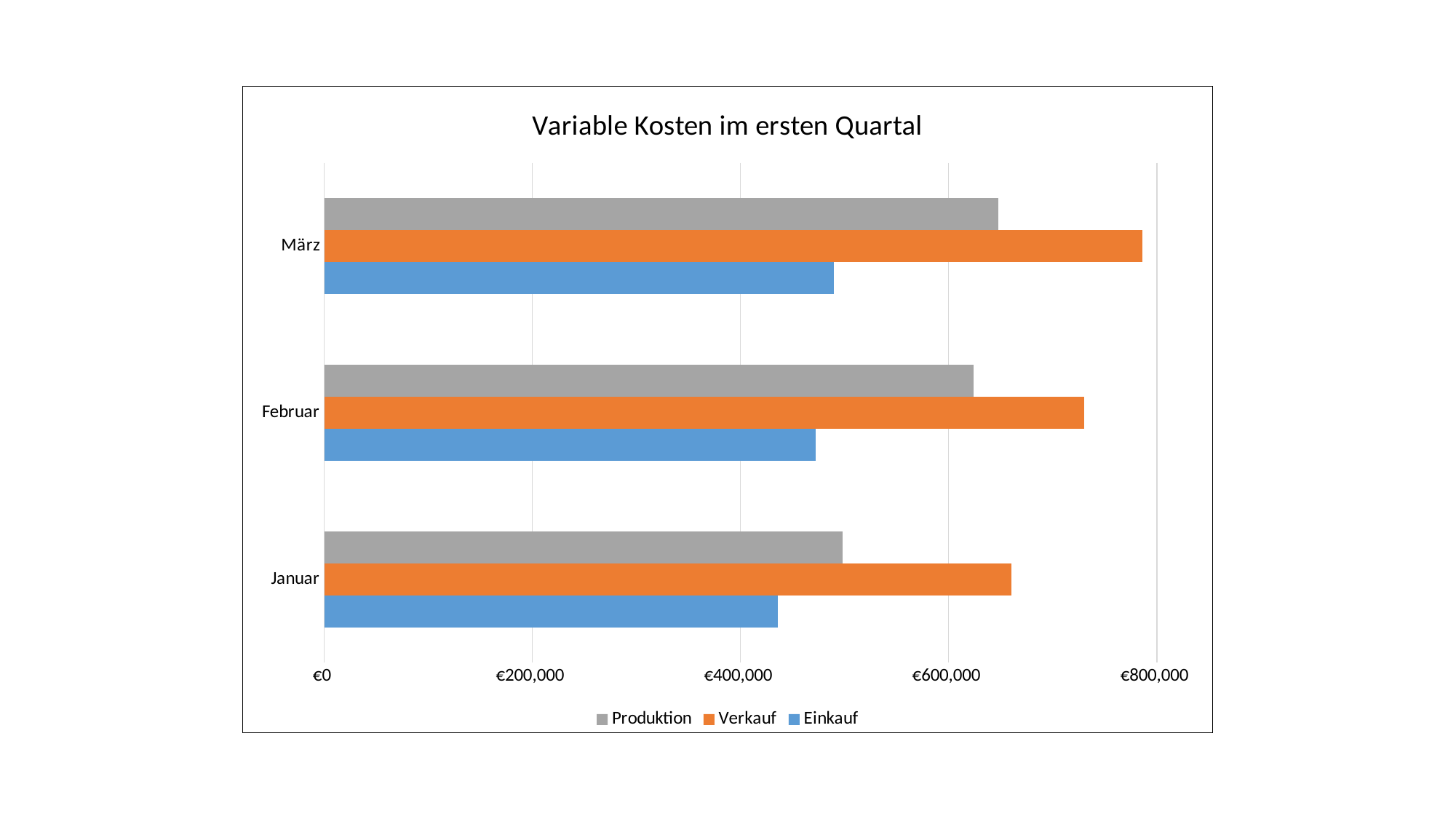

### Chart: Variable Kosten im ersten Quartal

| Category | Einkauf | Verkauf | Produktion |
|---|---|---|---|
| Januar | 436000.0 | 660000.0 | 498000.0 |
| Februar | 472000.0 | 730000.0 | 624000.0 |
| März | 490000.0 | 786000.0 | 648000.0 |